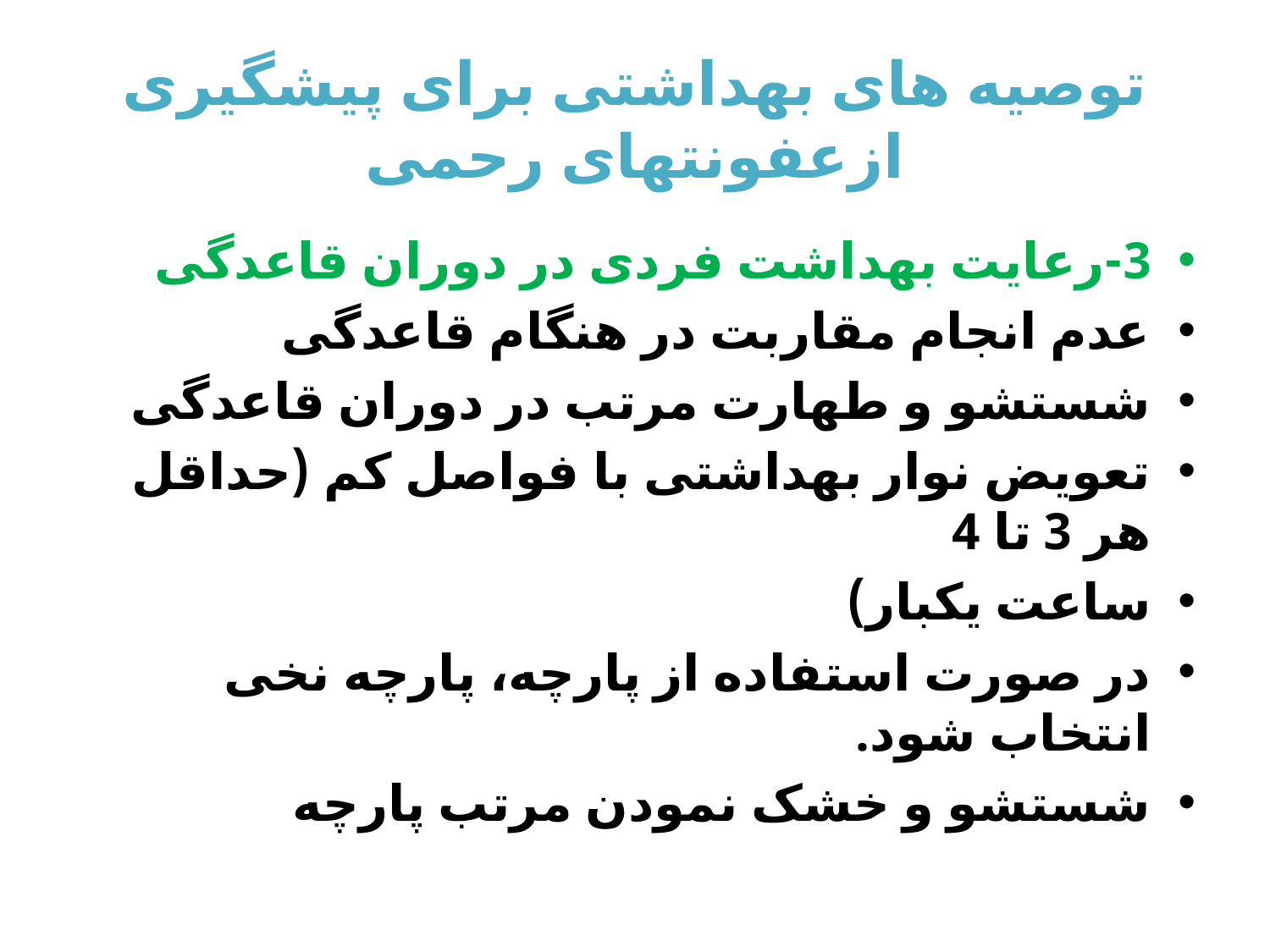

# توصیه های بهداشتی برای پیشگیری ازعفونتهای رحمی
3-رعایت بهداشت فردی در دوران قاعدگی
عدم انجام مقاربت در هنگام قاعدگی
شستشو و طهارت مرتب در دوران قاعدگی
تعویض نوار بهداشتی با فواصل کم (حداقل هر 3 تا 4
ساعت یکبار)
در صورت استفاده از پارچه، پارچه نخی انتخاب شود.
شستشو و خشک نمودن مرتب پارچه